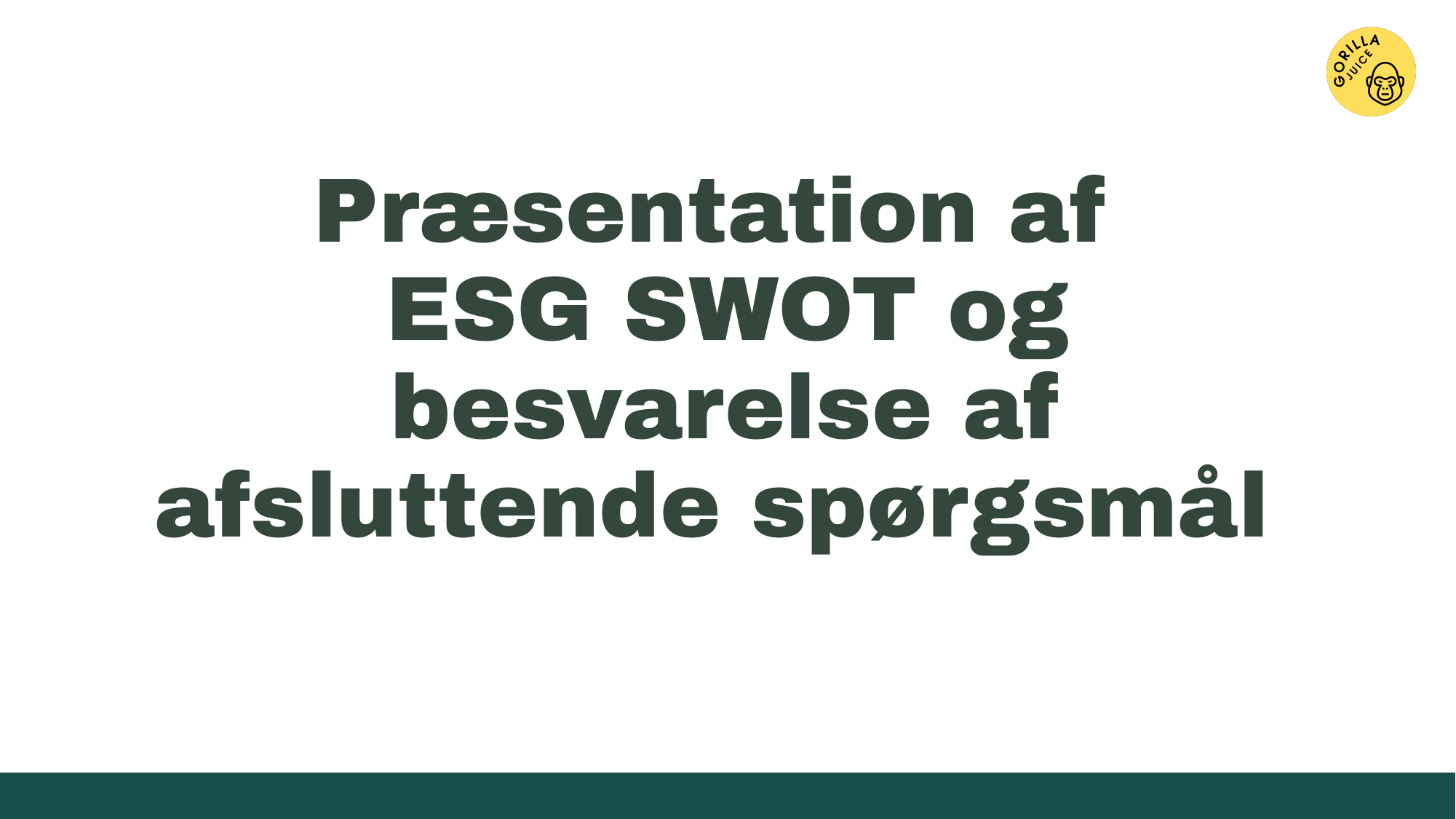

# Præsentation af ESG SWOT og besvarelse af afsluttende spørgsmål